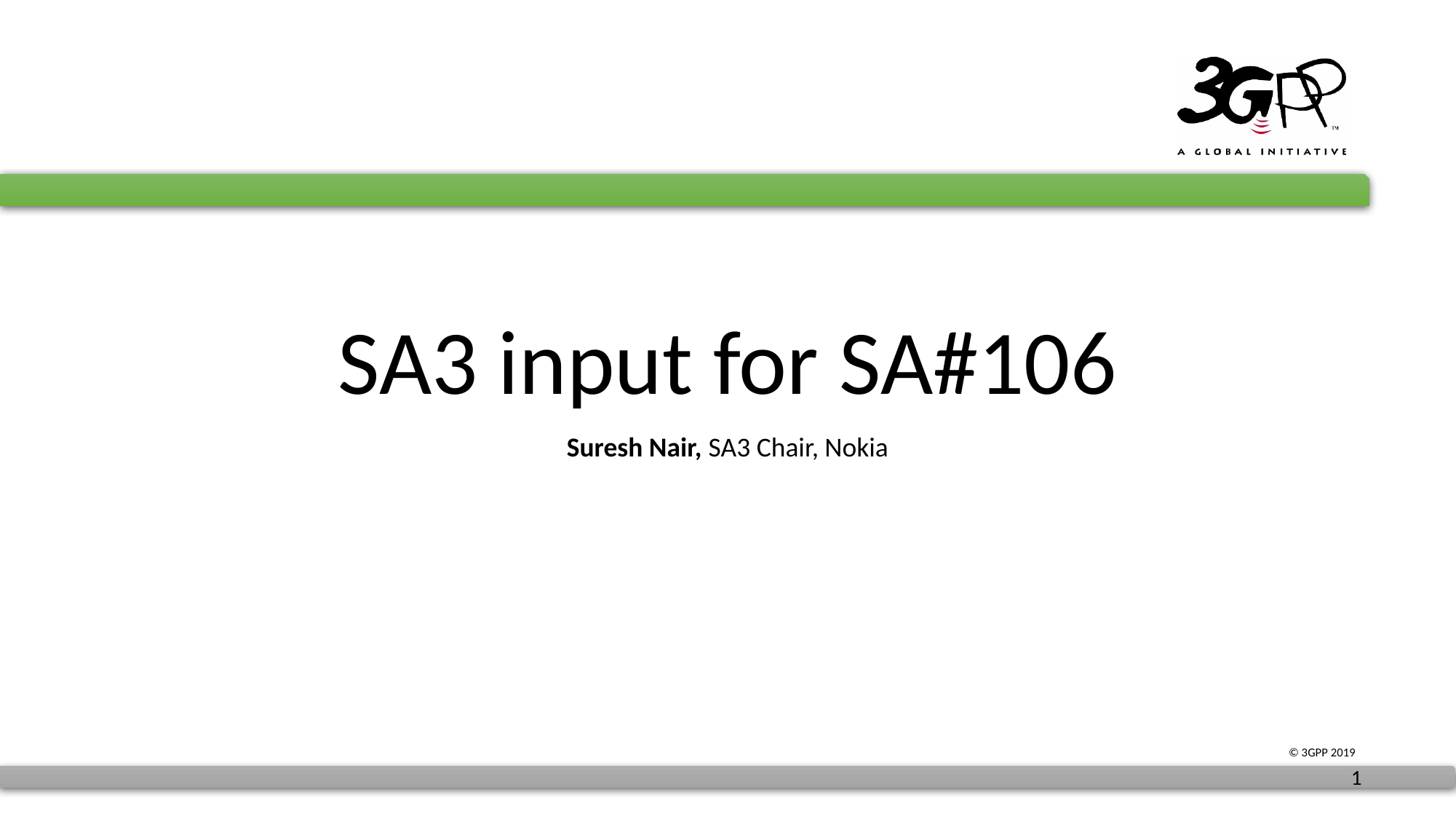

# SA3 input for SA#106
Suresh Nair, SA3 Chair, Nokia